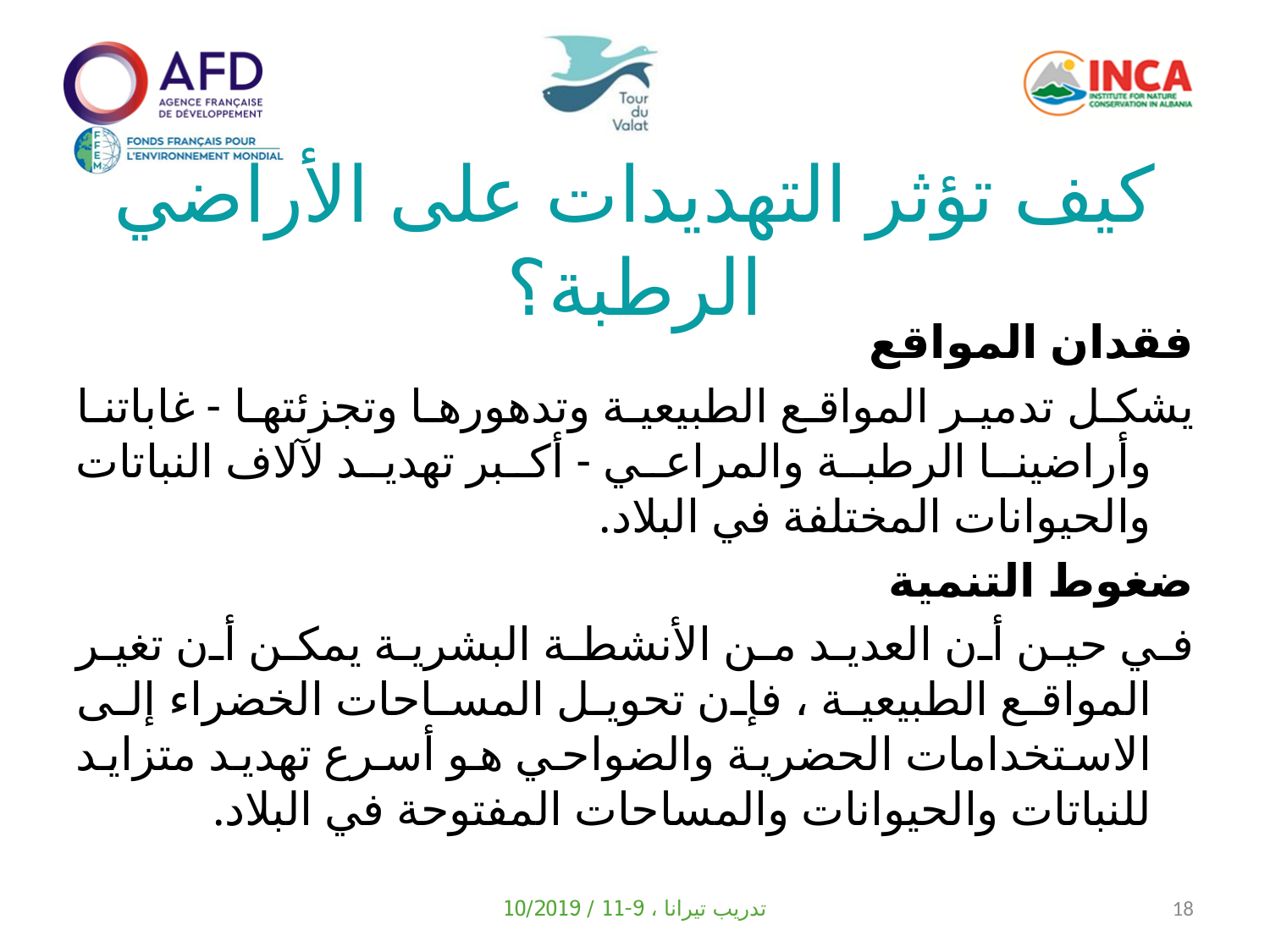

# كيف تؤثر التهديدات على الأراضي الرطبة؟
فقدان المواقع
يشكل تدمير المواقع الطبيعية وتدهورها وتجزئتها - غاباتنا وأراضينا الرطبة والمراعي - أكبر تهديد لآلاف النباتات والحيوانات المختلفة في البلاد.
ضغوط التنمية
في حين أن العديد من الأنشطة البشرية يمكن أن تغير المواقع الطبيعية ، فإن تحويل المساحات الخضراء إلى الاستخدامات الحضرية والضواحي هو أسرع تهديد متزايد للنباتات والحيوانات والمساحات المفتوحة في البلاد.
تدريب تيرانا ، 9-11 / 10/2019
18